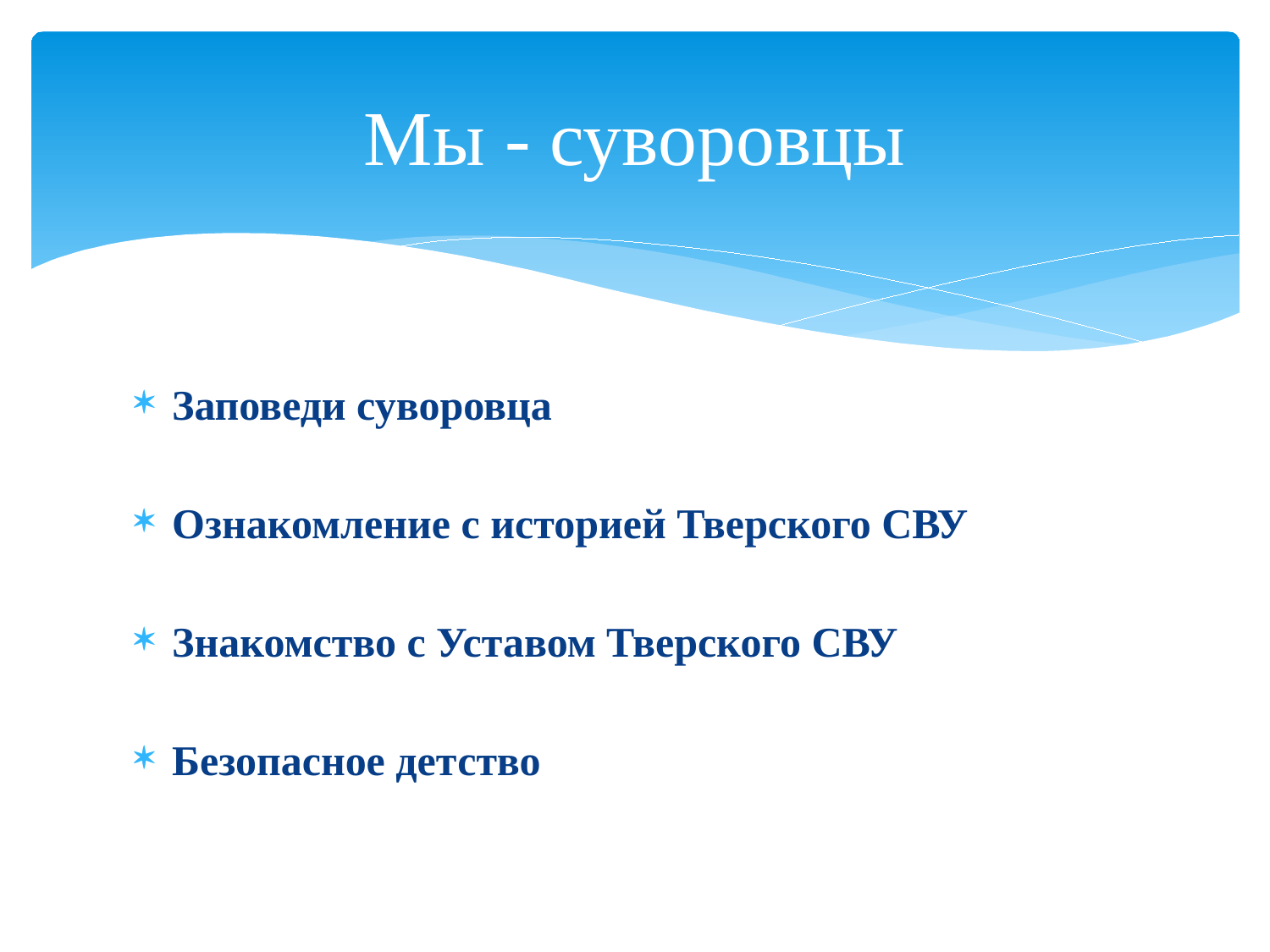

# Мы - суворовцы
Заповеди суворовца

Ознакомление с историей Тверского СВУ

Знакомство с Уставом Тверского СВУ

Безопасное детство